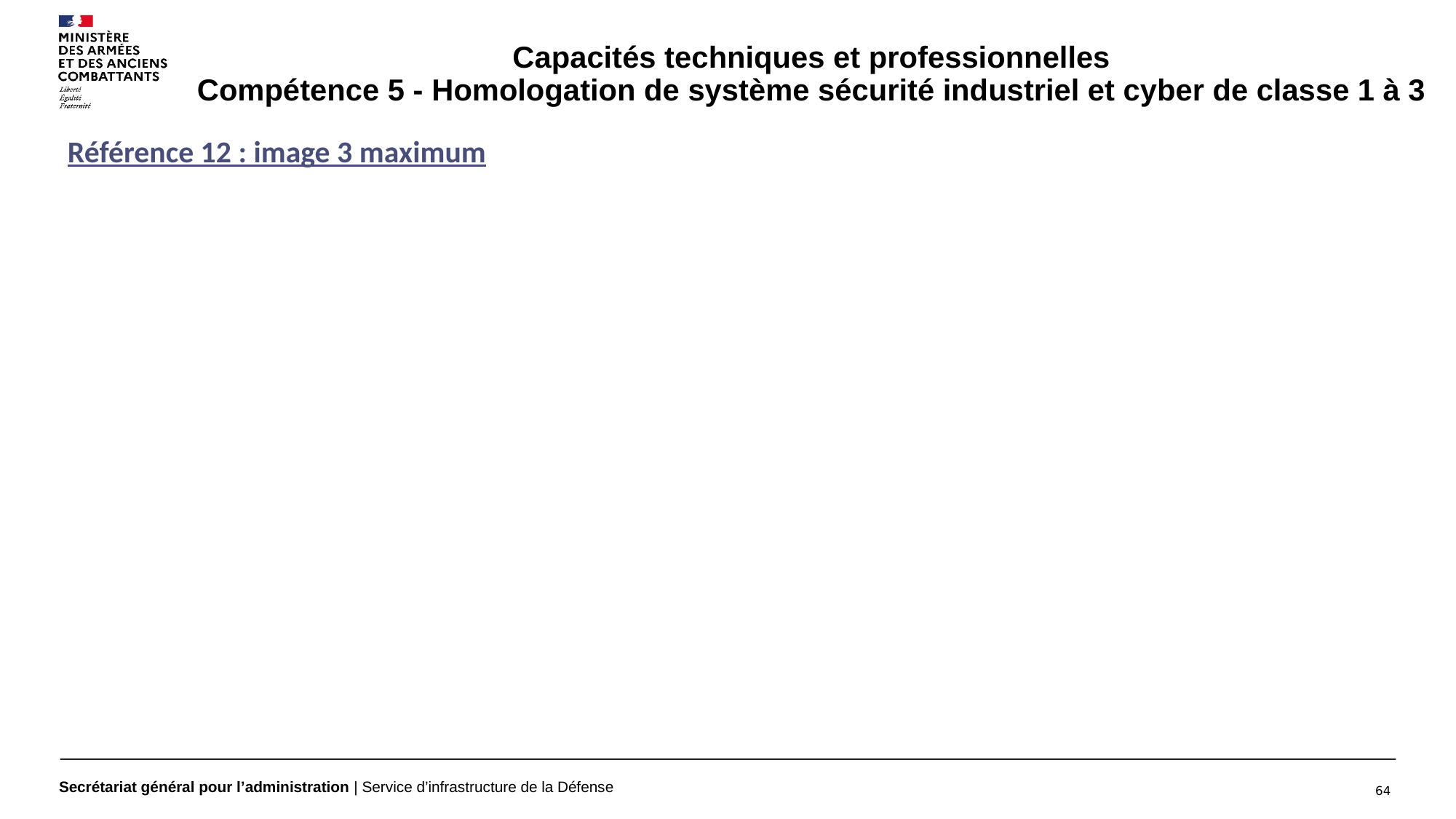

# Capacités techniques et professionnelles Compétence 5 - Homologation de système sécurité industriel et cyber de classe 1 à 3
Référence 12 : image 3 maximum

64